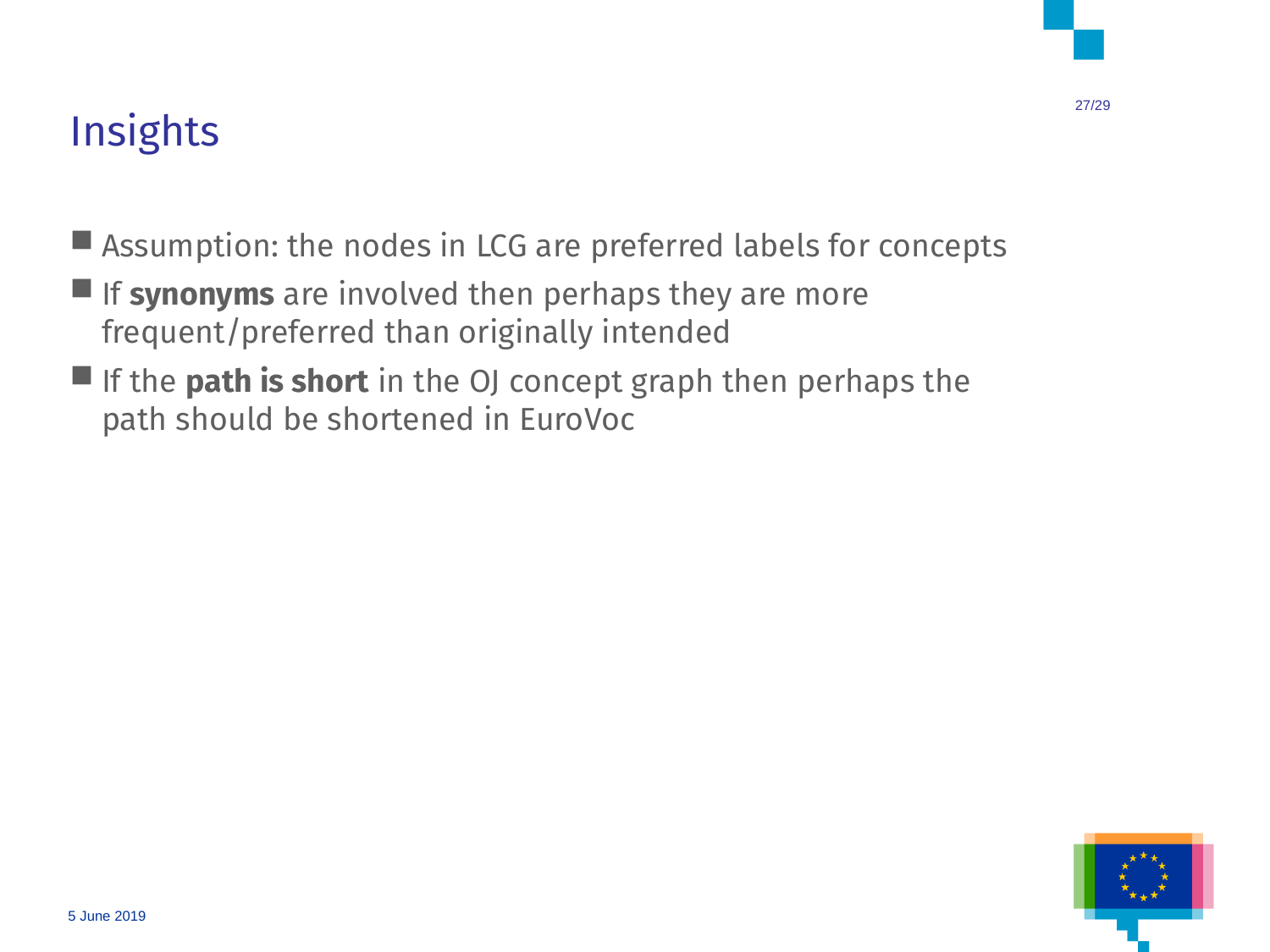

27/29
# Insights
Assumption: the nodes in LCG are preferred labels for concepts
If synonyms are involved then perhaps they are more frequent/preferred than originally intended
If the path is short in the OJ concept graph then perhaps the path should be shortened in EuroVoc

5 June 2019